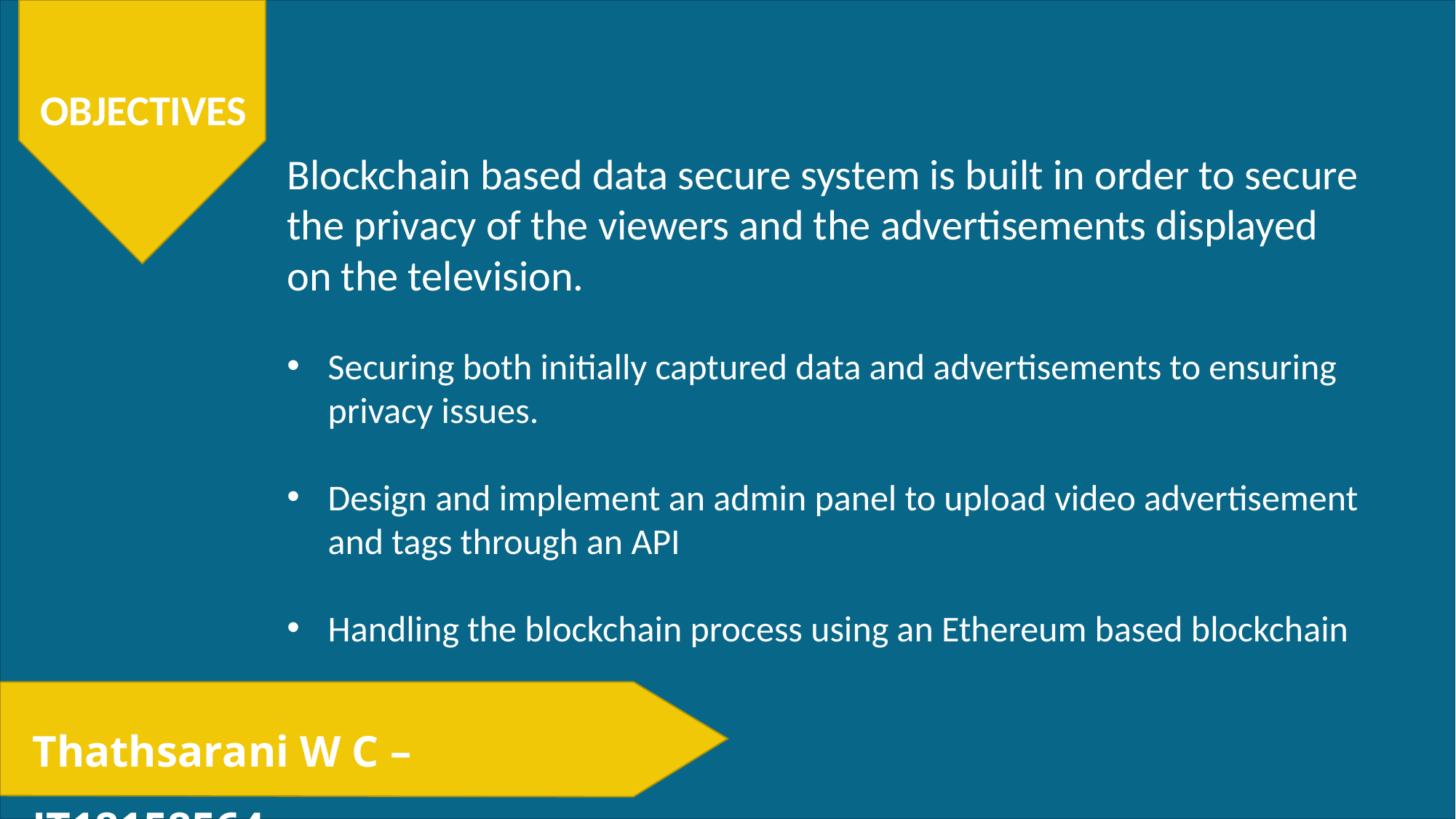

OBJECTIVES
Blockchain based data secure system is built in order to secure the privacy of the viewers and the advertisements displayed on the television.

Securing both initially captured data and advertisements to ensuring privacy issues.

Design and implement an admin panel to upload video advertisement and tags through an API

Handling the blockchain process using an Ethereum based blockchain

Thathsarani W C – IT18158564